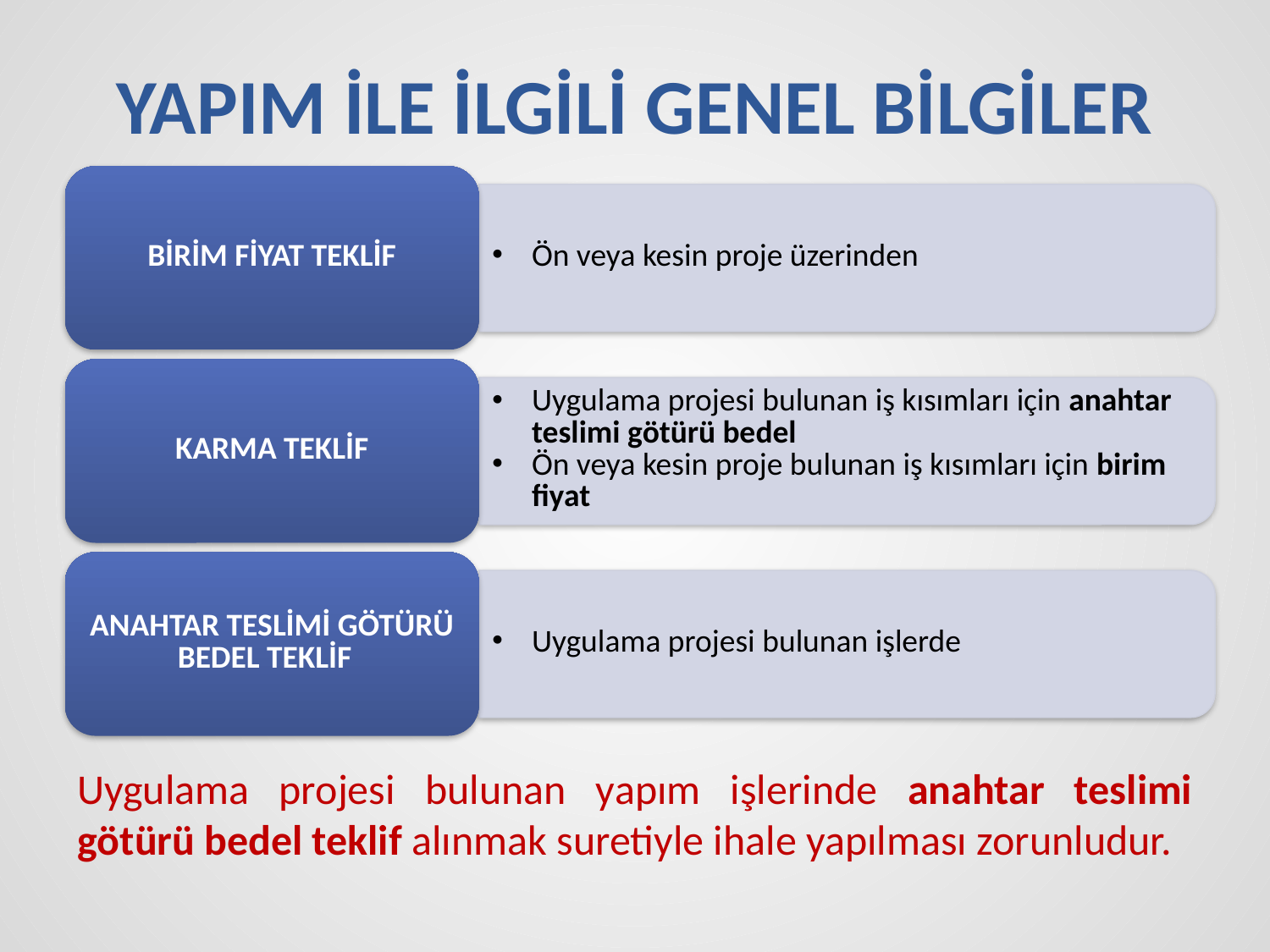

# YAPIM İLE İLGİLİ GENEL BİLGİLER
BİRİM FİYAT TEKLİF
KARMA TEKLİF
ANAHTAR TESLİMİ GÖTÜRÜ BEDEL TEKLİF
Uygulama projesi bulunan işlerde
Uygulama projesi bulunan iş kısımları için anahtar teslimi götürü bedel
Ön veya kesin proje üzerinden
Ön veya kesin proje bulunan iş kısımları için birim fiyat
Uygulama projesi bulunan yapım işlerinde anahtar teslimi götürü bedel teklif alınmak suretiyle ihale yapılması zorunludur.